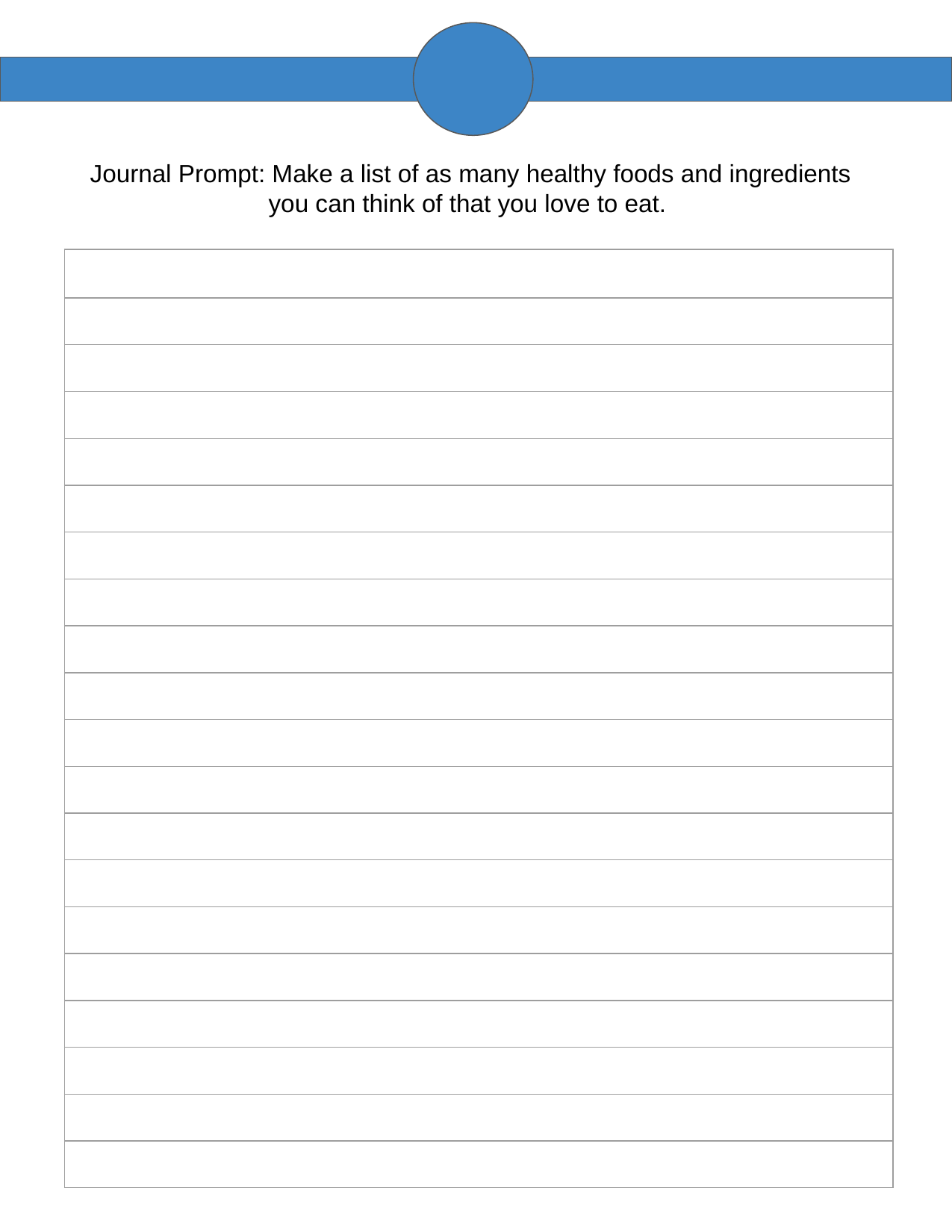

Journal Prompt: Make a list of as many healthy foods and ingredients you can think of that you love to eat.
|  |
| --- |
|  |
|  |
|  |
|  |
|  |
|  |
|  |
|  |
|  |
|  |
|  |
|  |
|  |
|  |
|  |
|  |
|  |
|  |
|  |